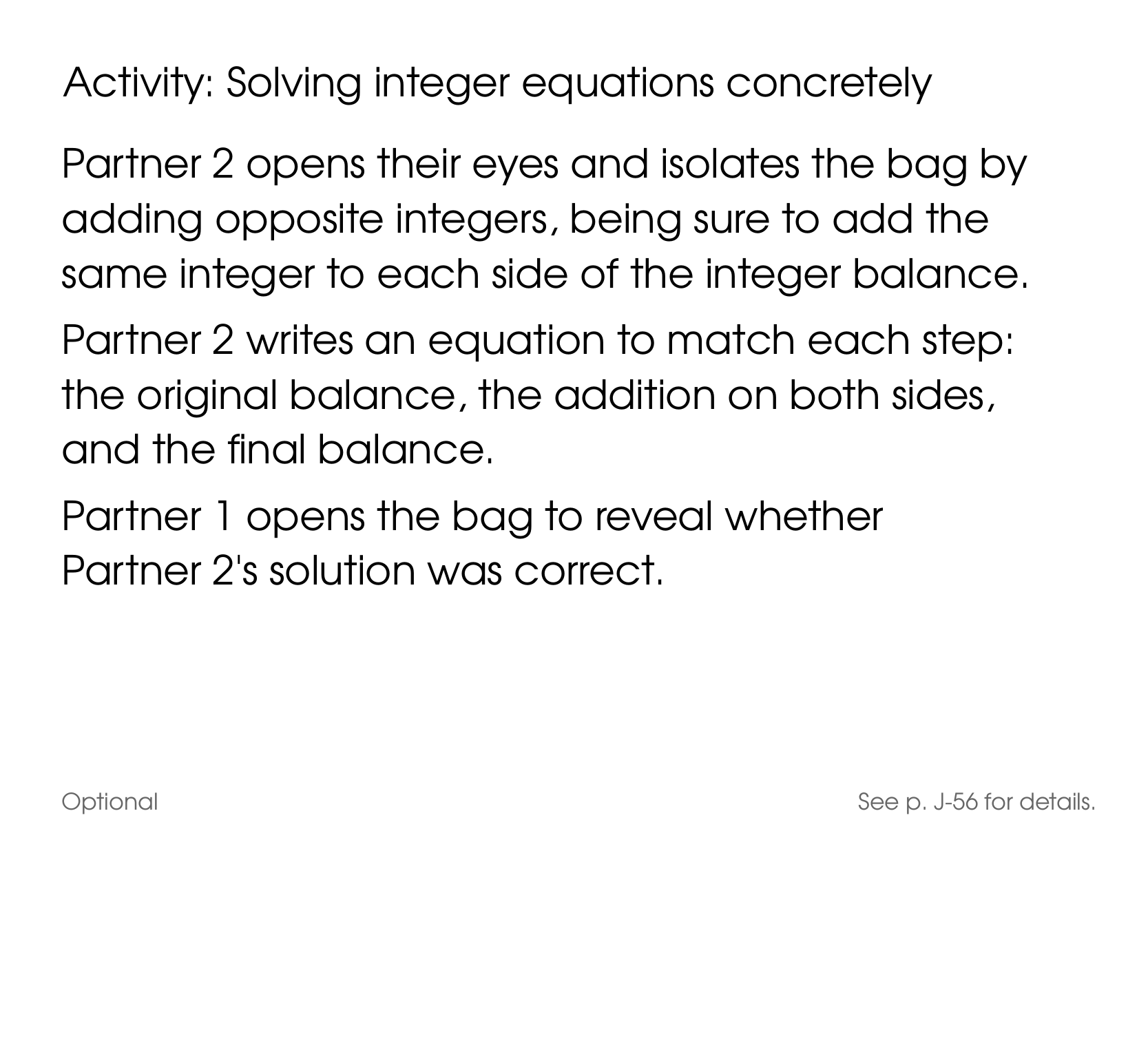

Activity: Solving integer equations concretely
Partner 2 opens their eyes and isolates the bag by adding opposite integers, being sure to add the same integer to each side of the integer balance.
Partner 2 writes an equation to match each step: the original balance, the addition on both sides, and the final balance.
Partner 1 opens the bag to reveal whether
Partner 2's solution was correct.
Optional
See p. J-56 for details.